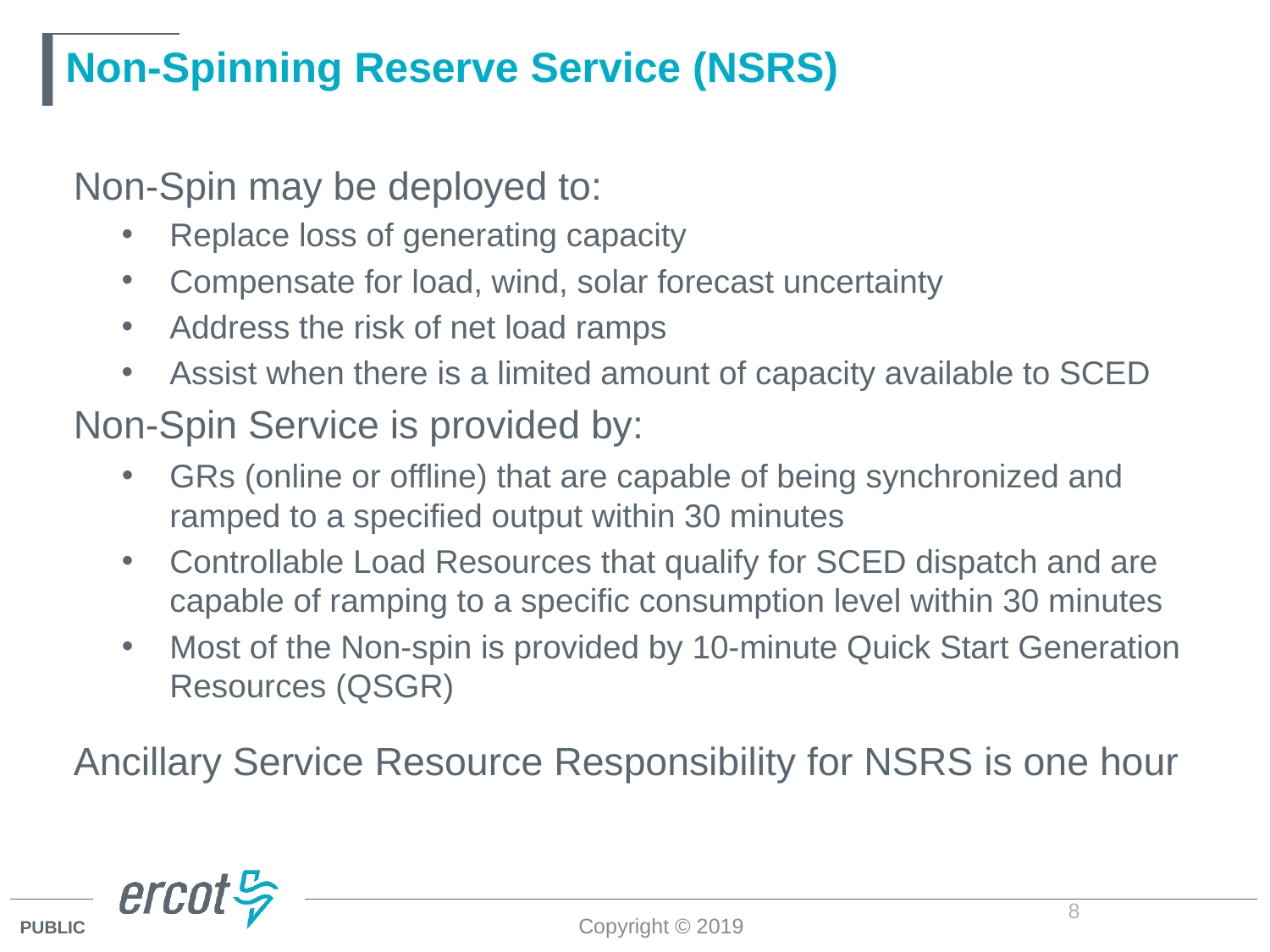

# Non-Spinning Reserve Service (NSRS)
Non-Spin may be deployed to:
Replace loss of generating capacity
Compensate for load, wind, solar forecast uncertainty
Address the risk of net load ramps
Assist when there is a limited amount of capacity available to SCED
Non-Spin Service is provided by:

GRs (online or offline) that are capable of being synchronized and ramped to a specified output within 30 minutes
Controllable Load Resources that qualify for SCED dispatch and are capable of ramping to a specific consumption level within 30 minutes
Most of the Non-spin is provided by 10-minute Quick Start Generation Resources (QSGR)

Ancillary Service Resource Responsibility for NSRS is one hour

8
Copyright © 2019